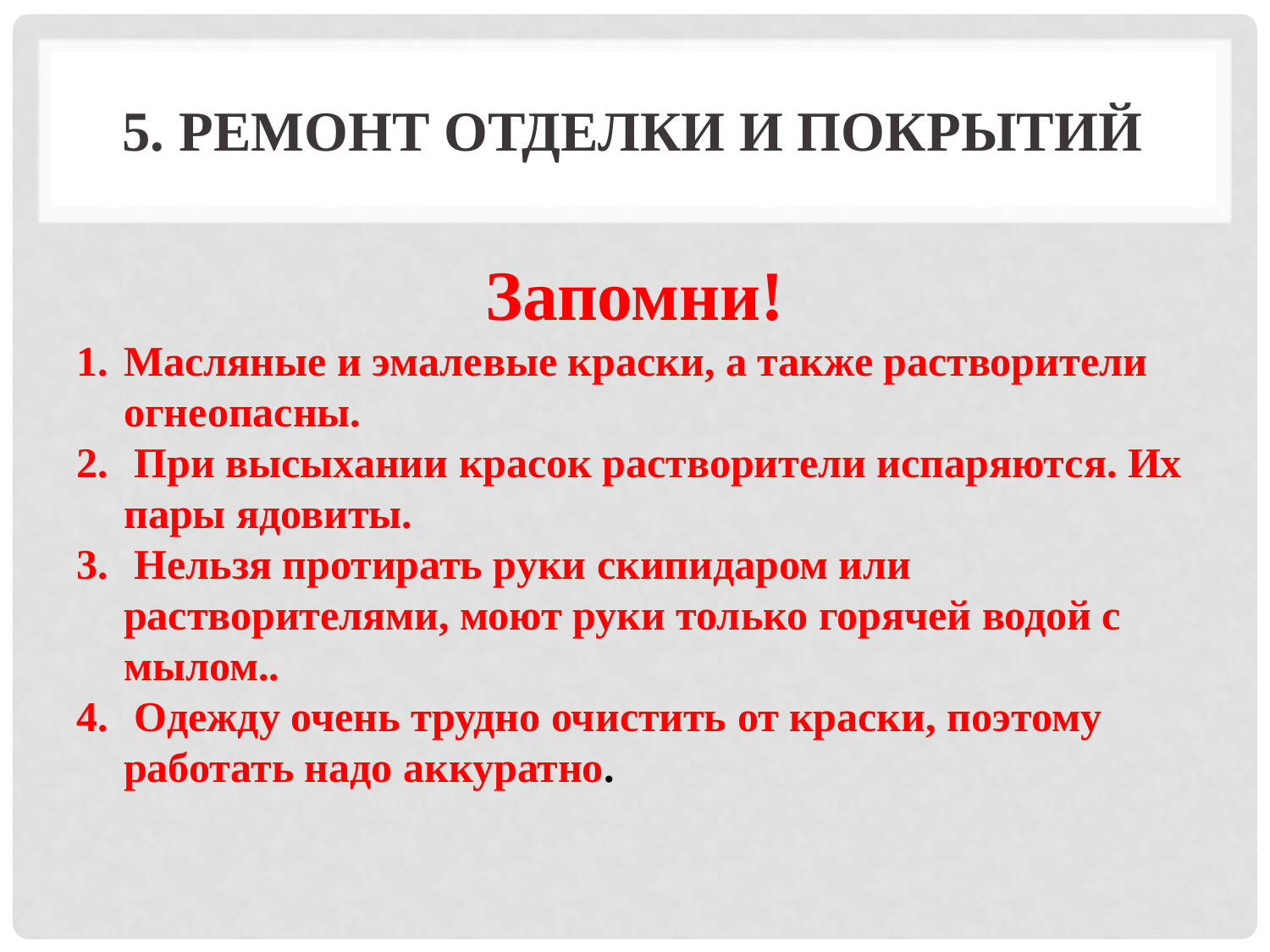

# 5. Ремонт отделки и покрытий
Запомни!
Масляные и эмалевые краски, а также растворители огнеопасны.
 При высыхании красок растворители испаряются. Их пары ядовиты.
 Нельзя протирать руки скипидаром или растворителями, моют руки только горячей водой с мылом..
 Одежду очень трудно очистить от краски, поэтому работать надо аккуратно.